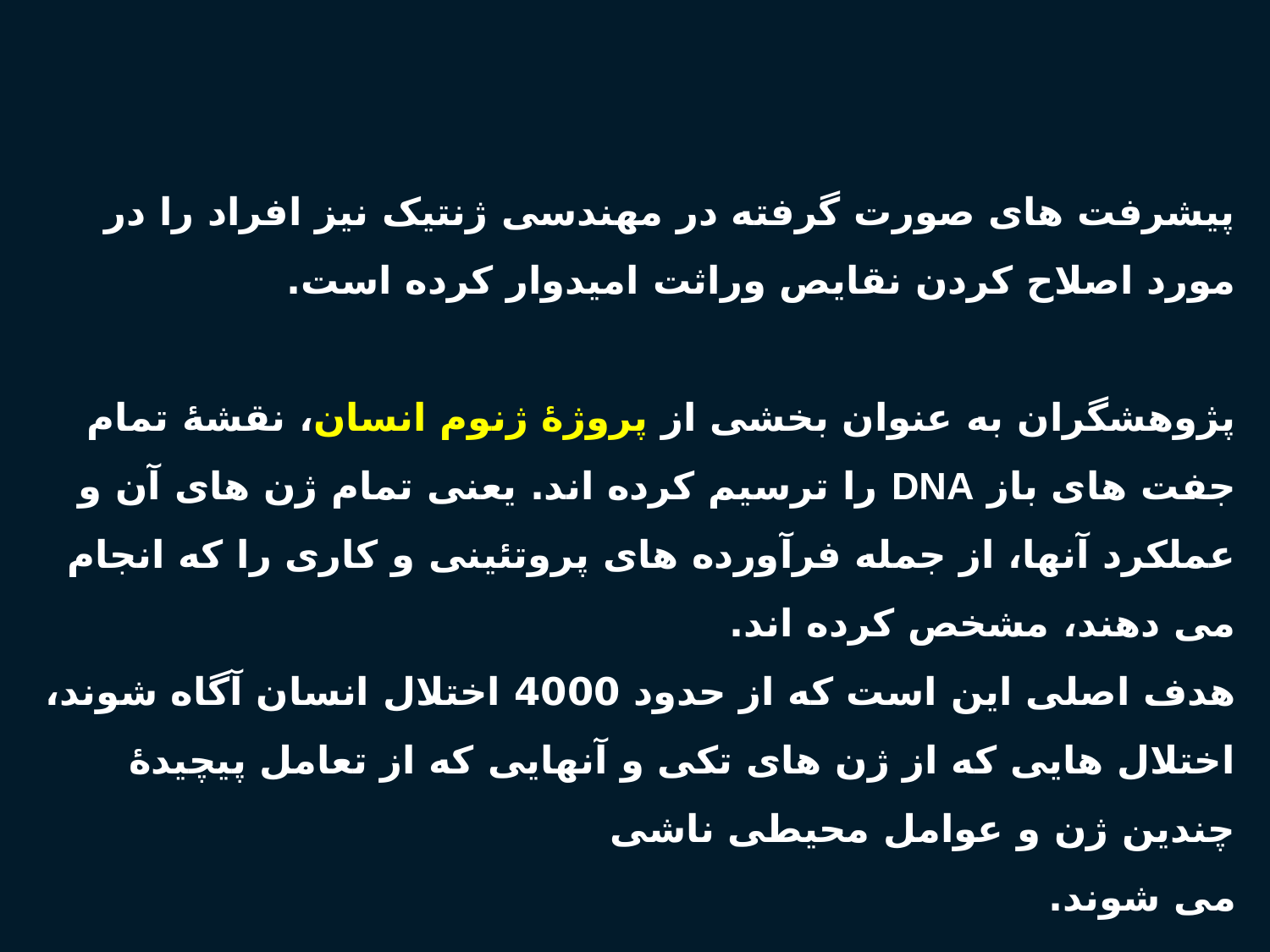

پیشرفت های صورت گرفته در مهندسی ژنتیک نیز افراد را در مورد اصلاح کردن نقایص وراثت امیدوار کرده است.

پژوهشگران به عنوان بخشی از پروژۀ ژنوم انسان، نقشۀ تمام جفت های باز DNA را ترسیم کرده اند. یعنی تمام ژن های آن و عملکرد آنها، از جمله فرآورده های پروتئینی و کاری را که انجام می دهند، مشخص کرده اند.
هدف اصلی این است که از حدود 4000 اختلال انسان آگاه شوند، اختلال هایی که از ژن های تکی و آنهایی که از تعامل پیچیدۀ چندین ژن و عوامل محیطی ناشی
می شوند.
28